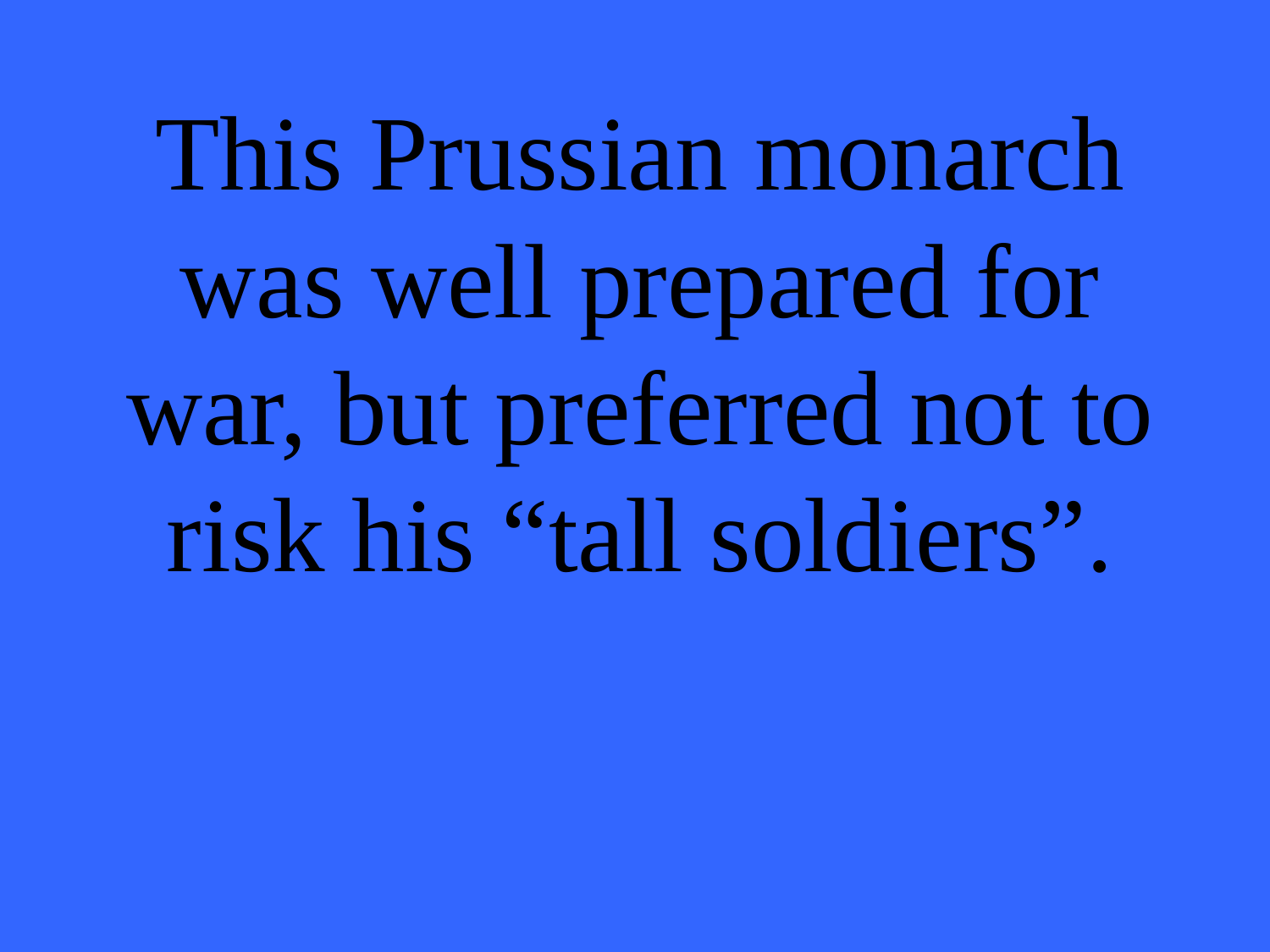

# This Prussian monarch was well prepared for war, but preferred not to risk his “tall soldiers”.